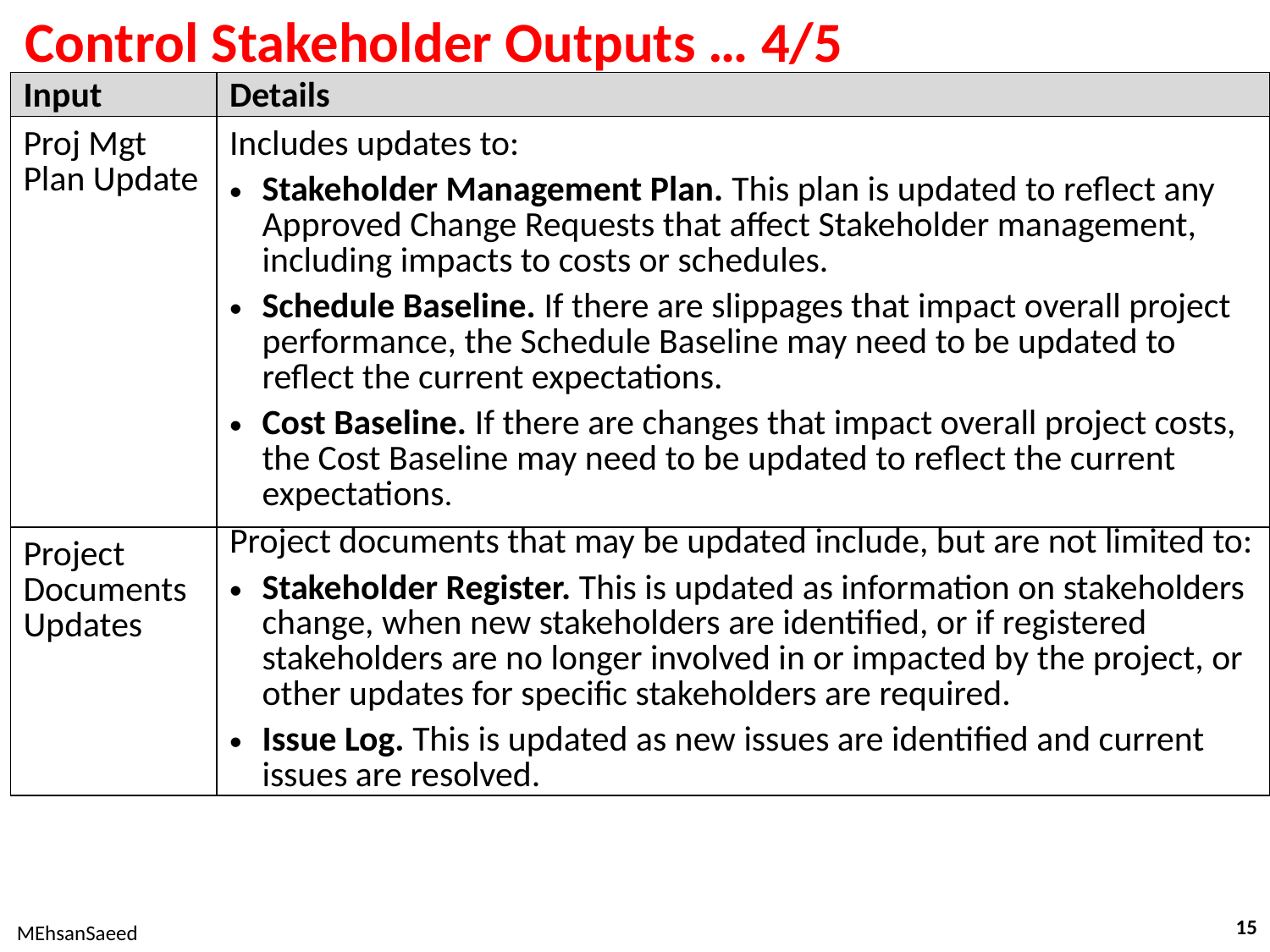

# Control Stakeholder Outputs … 4/5
| Input | Details |
| --- | --- |
| Proj Mgt Plan Update | Includes updates to: Stakeholder Management Plan. This plan is updated to reflect any Approved Change Requests that affect Stakeholder management, including impacts to costs or schedules. Schedule Baseline. If there are slippages that impact overall project performance, the Schedule Baseline may need to be updated to reflect the current expectations. Cost Baseline. If there are changes that impact overall project costs, the Cost Baseline may need to be updated to reflect the current expectations. |
| Project Documents Updates | Project documents that may be updated include, but are not limited to: Stakeholder Register. This is updated as information on stakeholders change, when new stakeholders are identified, or if registered stakeholders are no longer involved in or impacted by the project, or other updates for specific stakeholders are required. Issue Log. This is updated as new issues are identified and current issues are resolved. |
15
MEhsanSaeed